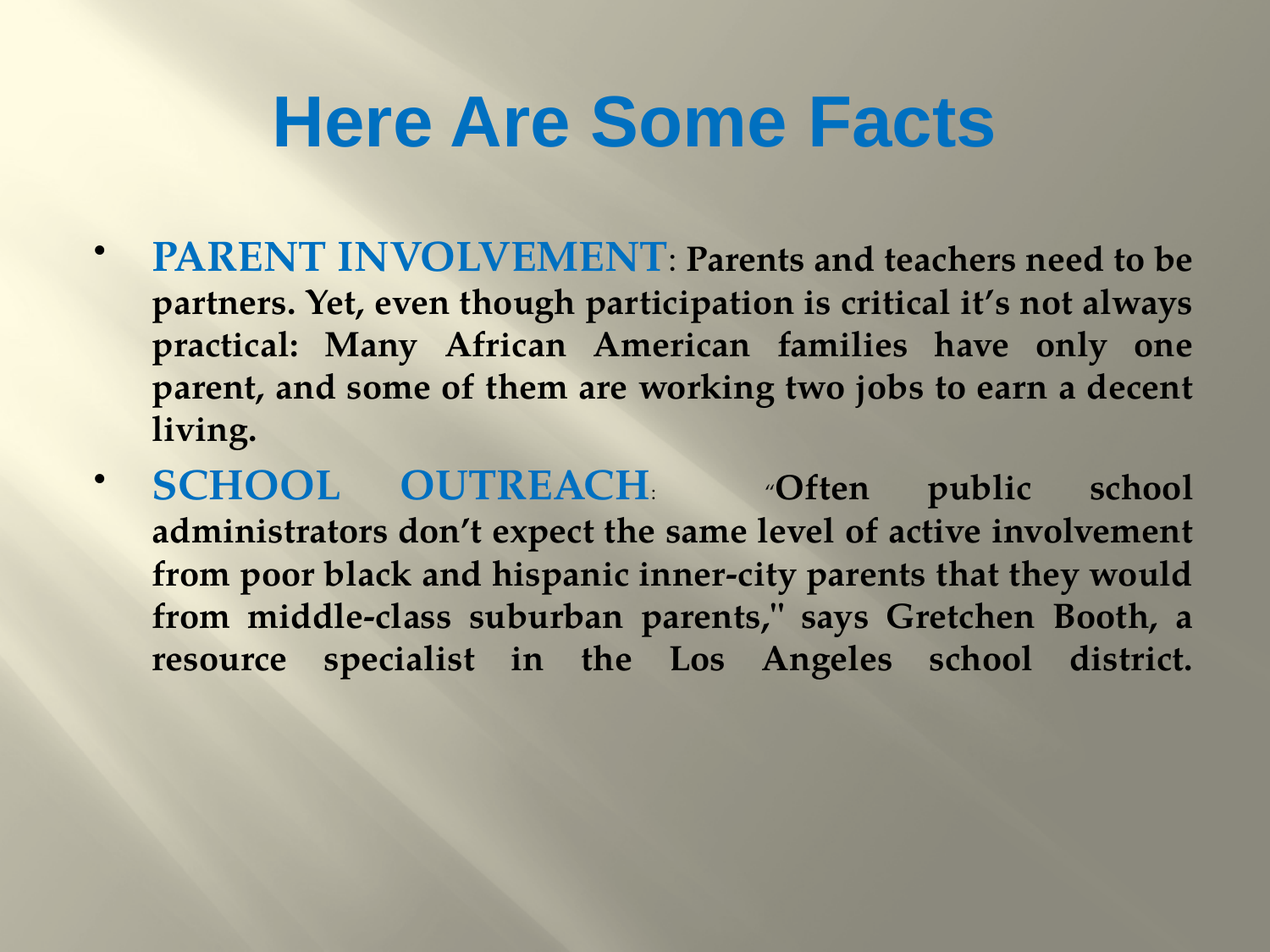

# Here Are Some Facts
PARENT INVOLVEMENT: Parents and teachers need to be partners. Yet, even though participation is critical it’s not always practical: Many African American families have only one parent, and some of them are working two jobs to earn a decent living.
SCHOOL OUTREACH:  “Often public school administrators don’t expect the same level of active involvement from poor black and hispanic inner-city parents that they would from middle-class suburban parents," says Gretchen Booth, a resource specialist in the Los Angeles school district.